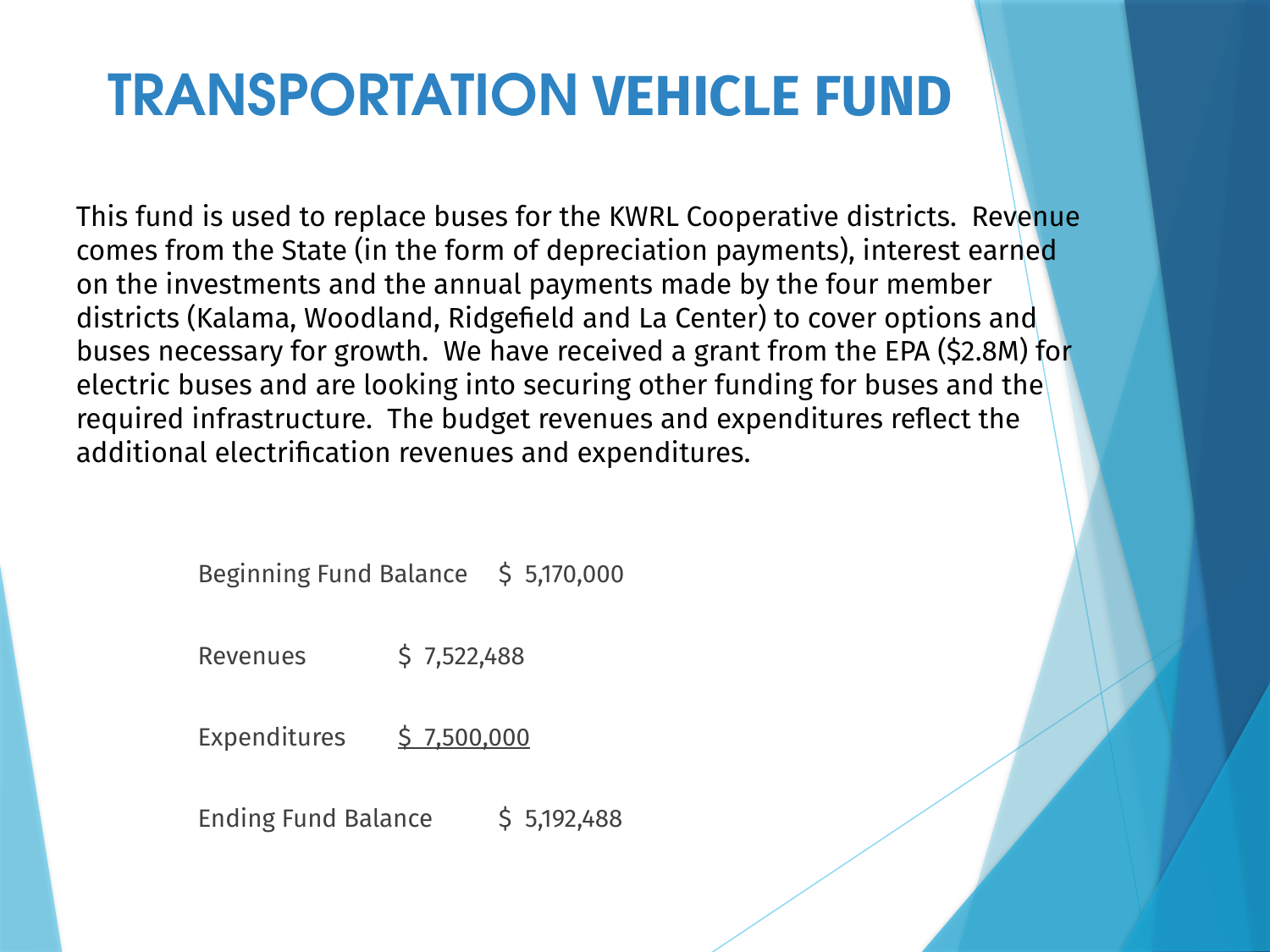

# TRANSPORTATION VEHICLE FUND
This fund is used to replace buses for the KWRL Cooperative districts.  Revenue comes from the State (in the form of depreciation payments), interest earned on the investments and the annual payments made by the four member districts (Kalama, Woodland, Ridgefield and La Center) to cover options and buses necessary for growth.  We have received a grant from the EPA ($2.8M) for electric buses and are looking into securing other funding for buses and the required infrastructure.  The budget revenues and expenditures reflect the additional electrification revenues and expenditures.

	Beginning Fund Balance			$  5,170,000

	Revenues						$  7,522,488

	Expenditures					$  7,500,000

	Ending Fund Balance				$  5,192,488